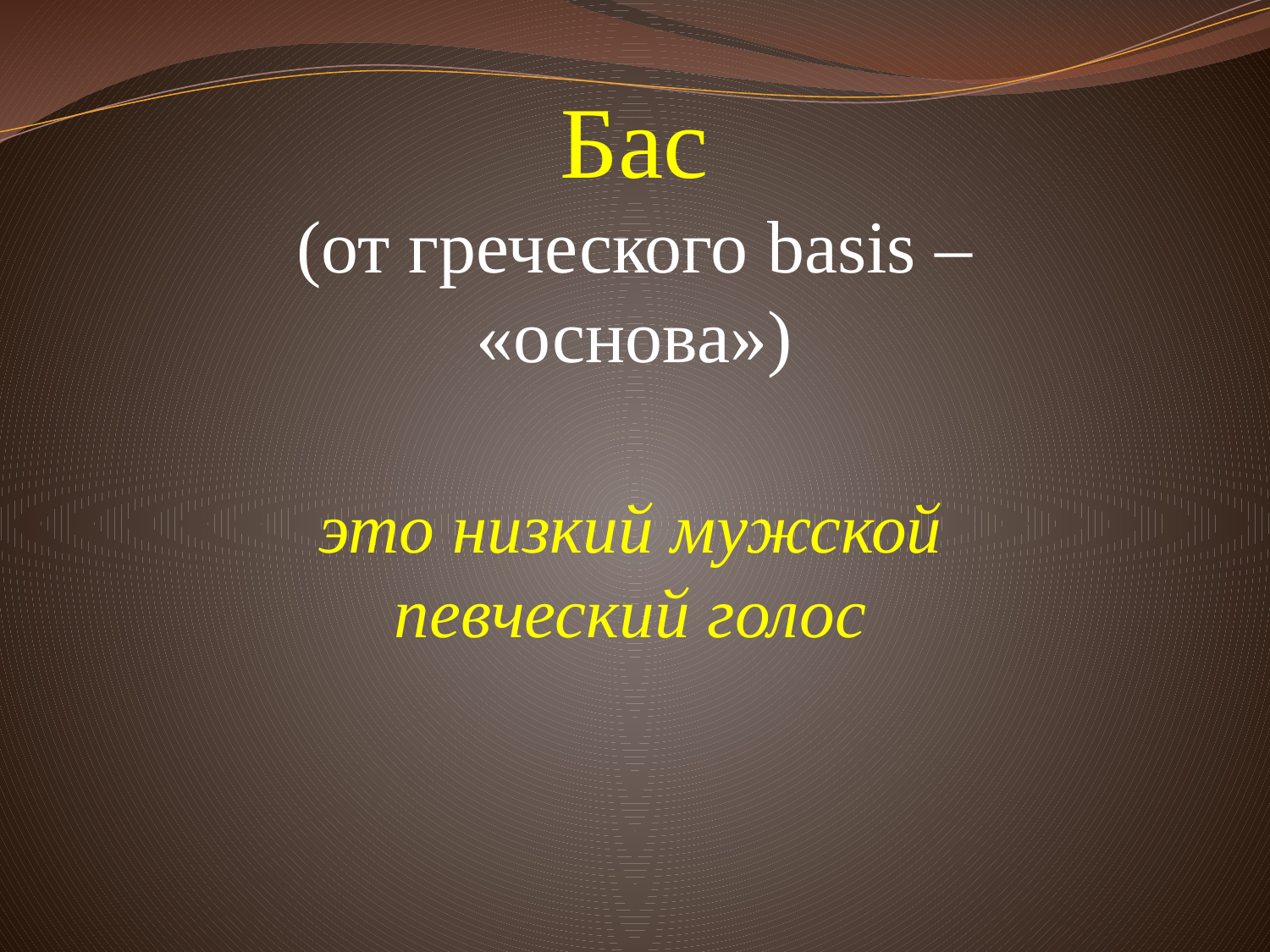

# Бас (от греческого basis – «основа»)
это низкий мужской певческий голос